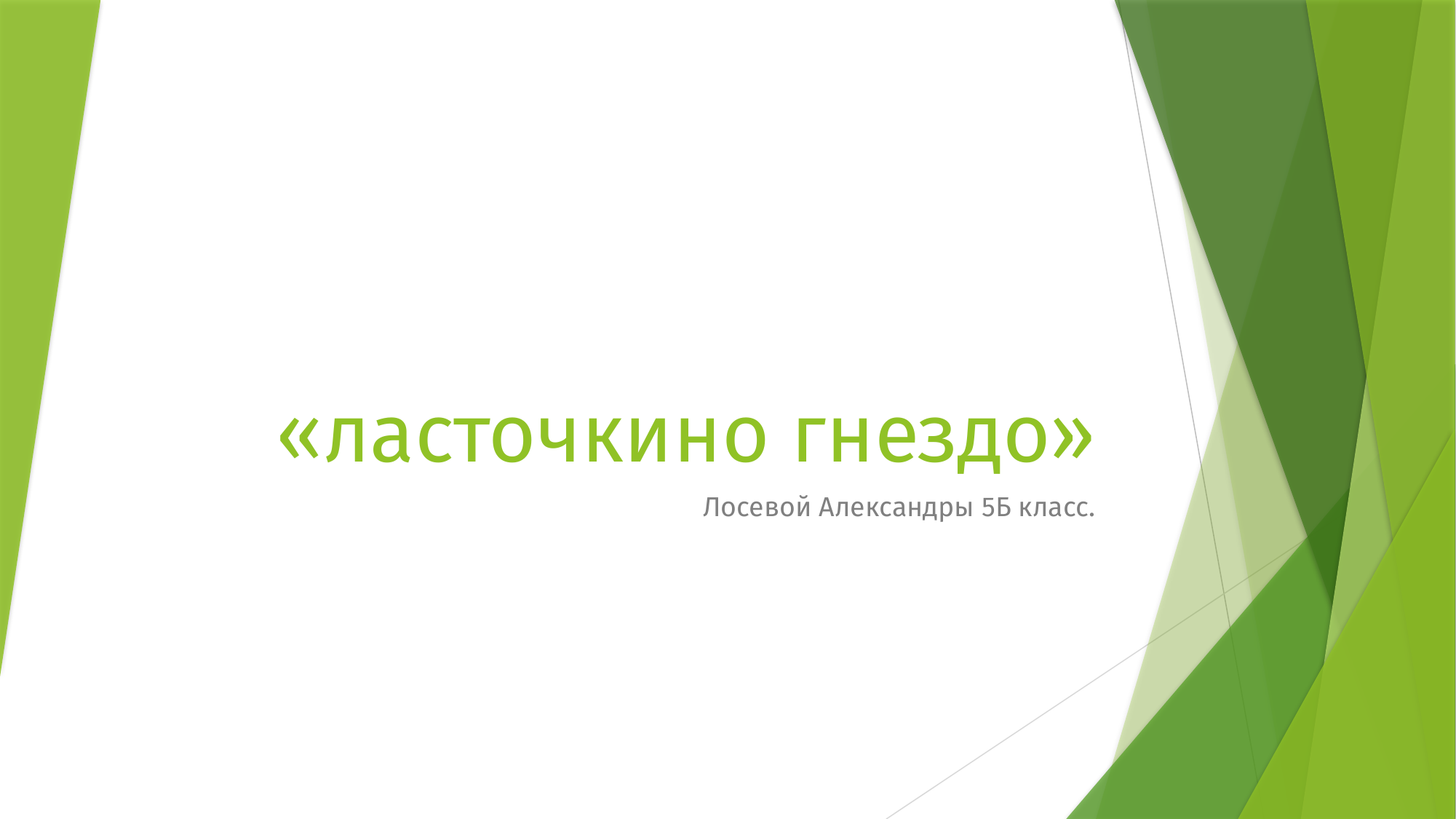

# «ласточкино гнездо»
Лосевой Александры 5Б класс.